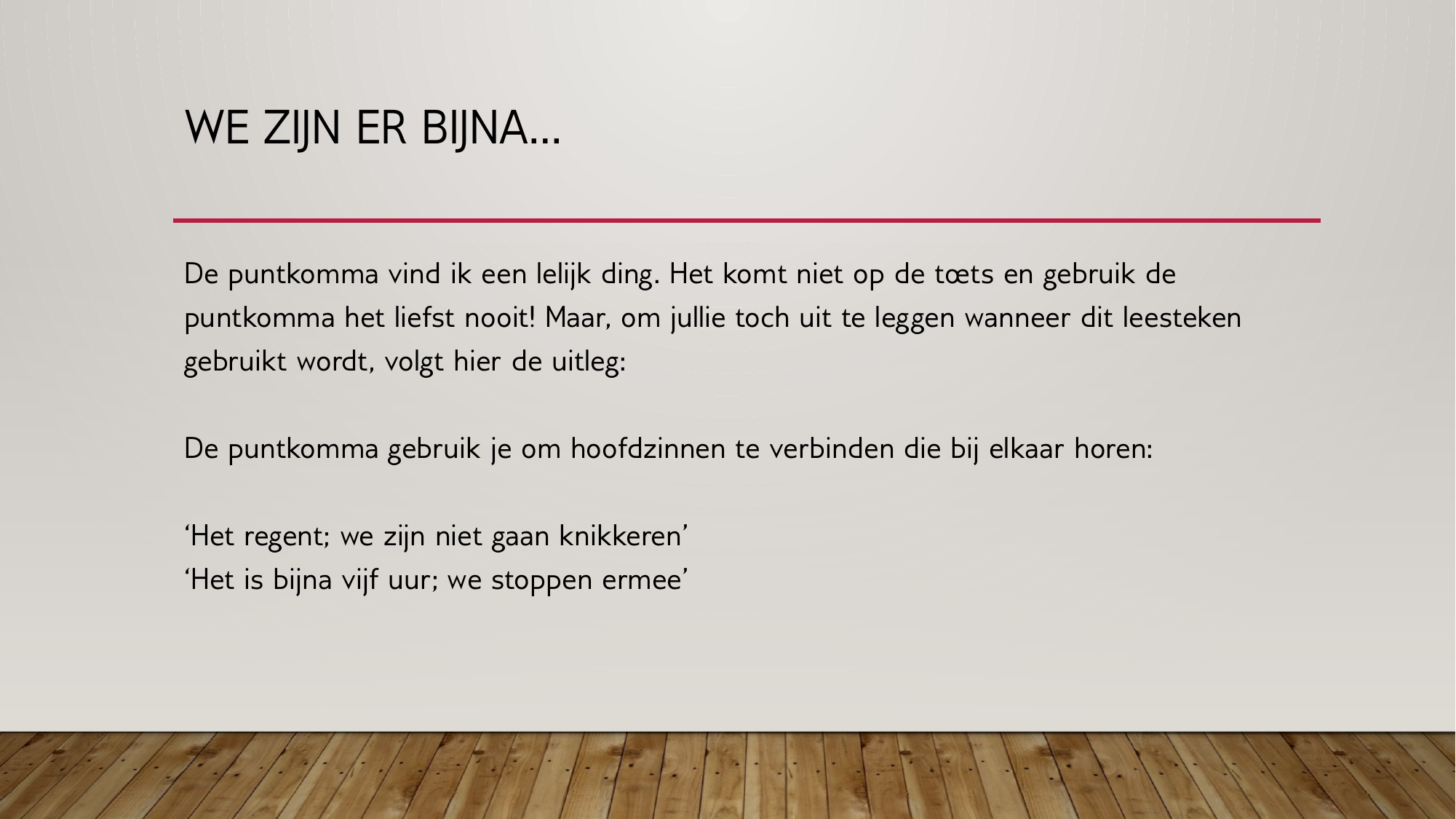

# We zijn er bijna…
De puntkomma vind ik een lelijk ding. Het komt niet op de toets en gebruik de puntkomma het liefst nooit! Maar, om jullie toch uit te leggen wanneer dit leesteken gebruikt wordt, volgt hier de uitleg:
De puntkomma gebruik je om hoofdzinnen te verbinden die bij elkaar horen:
‘Het regent; we zijn niet gaan knikkeren’
‘Het is bijna vijf uur; we stoppen ermee’